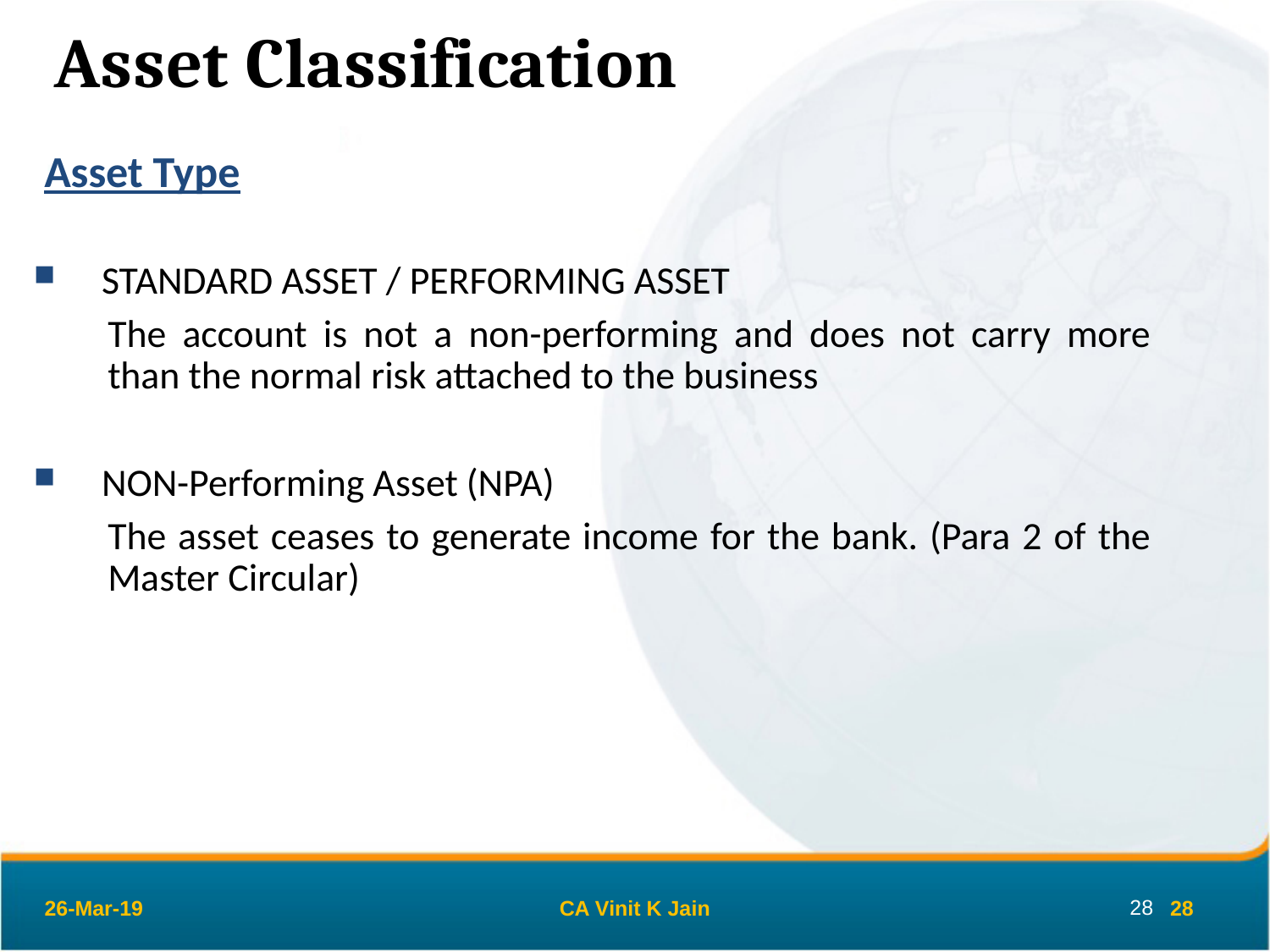

Asset Classification
Asset Type
STANDARD ASSET / PERFORMING ASSET
	The account is not a non-performing and does not carry more than the normal risk attached to the business

NON-Performing Asset (NPA)
	The asset ceases to generate income for the bank. (Para 2 of the Master Circular)

26-Mar-19
CA Vinit K Jain
28
28